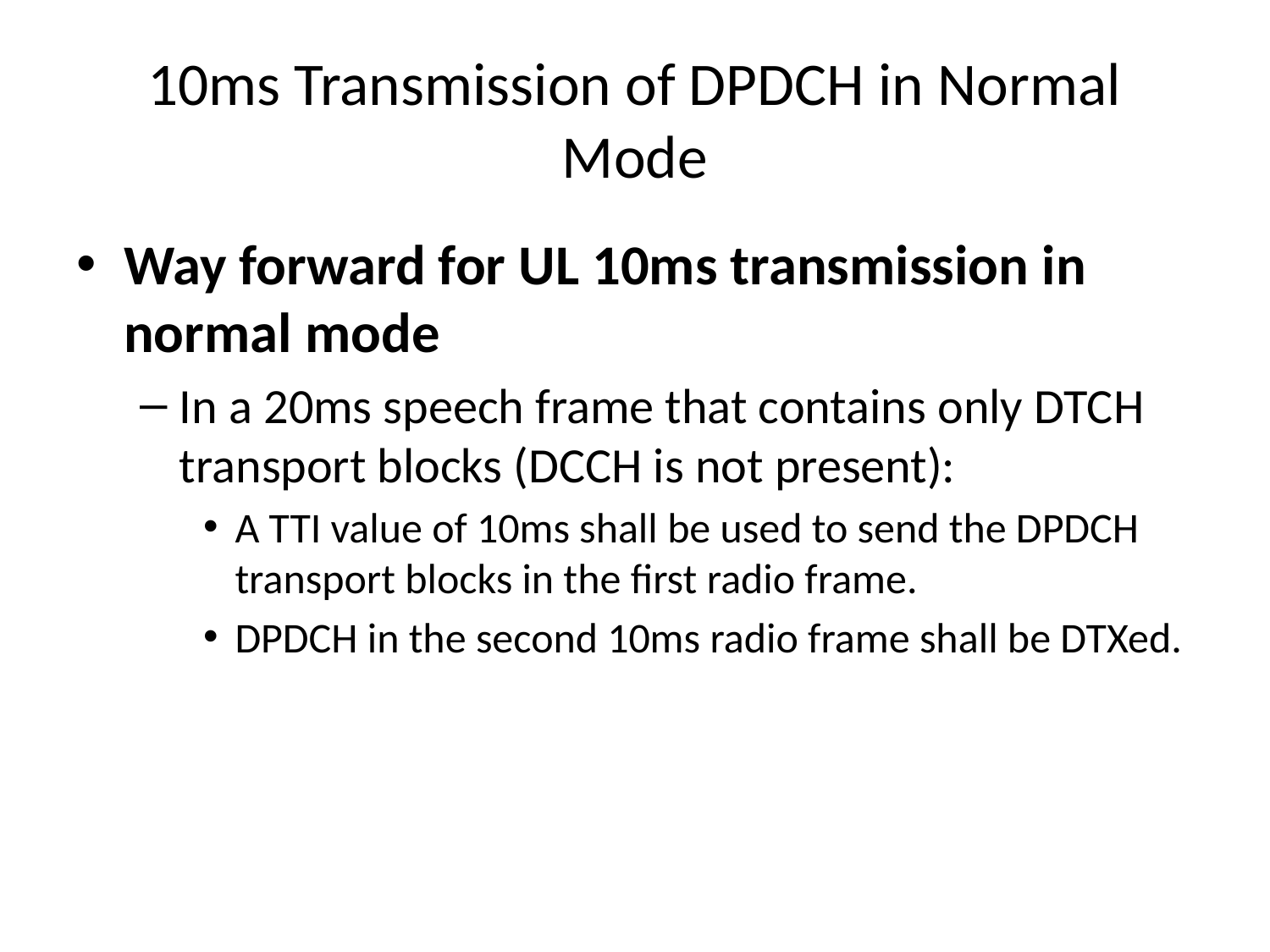

# 10ms Transmission of DPDCH in Normal Mode
Way forward for UL 10ms transmission in normal mode
In a 20ms speech frame that contains only DTCH transport blocks (DCCH is not present):
A TTI value of 10ms shall be used to send the DPDCH transport blocks in the first radio frame.
DPDCH in the second 10ms radio frame shall be DTXed.